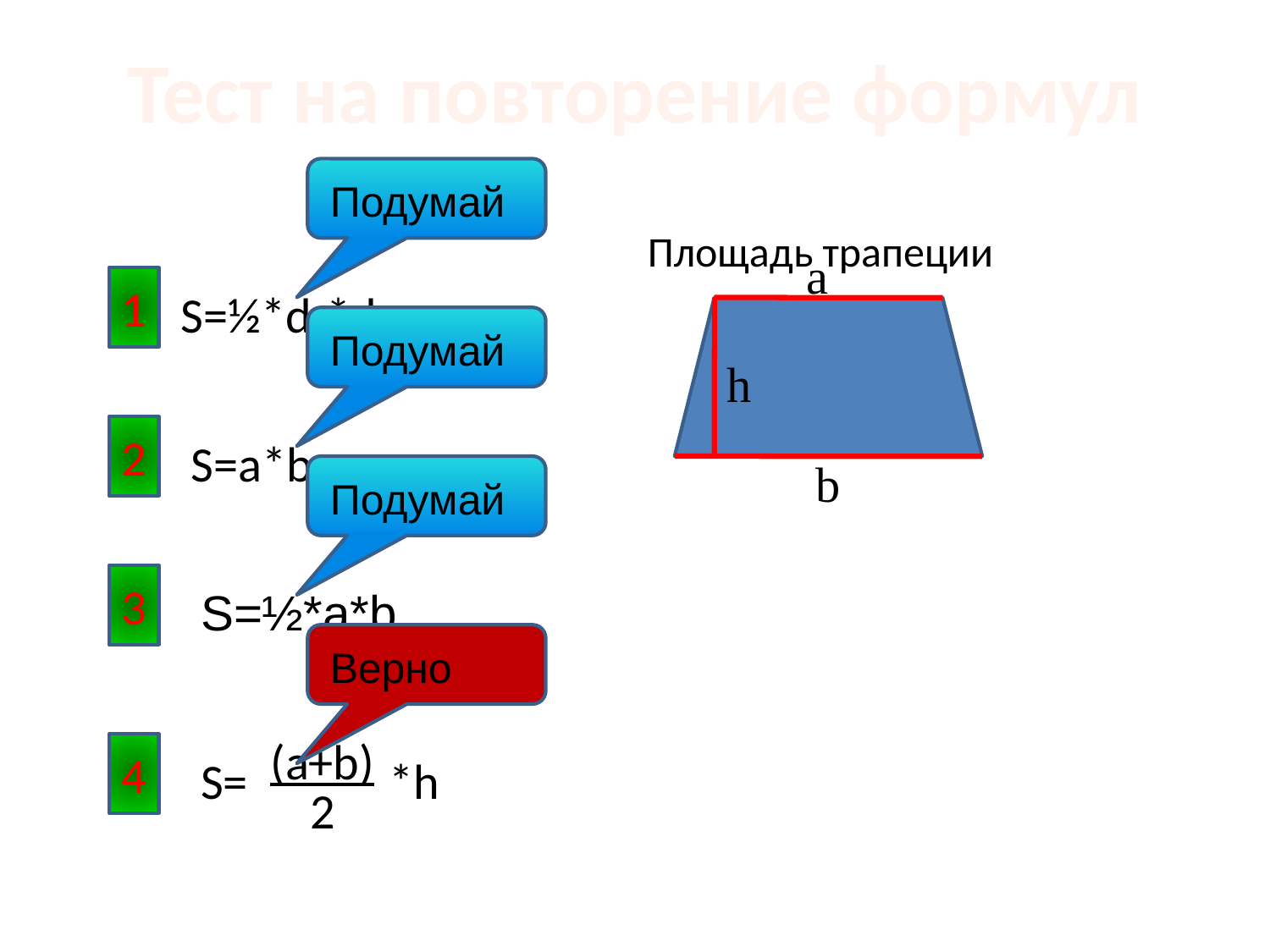

# Тест на повторение формул

Подумай
Площадь трапеции
a
1
S=½*d1*d2

Подумай
h
2
S=a*b
b

Подумай
3
S=½*a*b

Верно
(a+b)
S=
*h
2
4